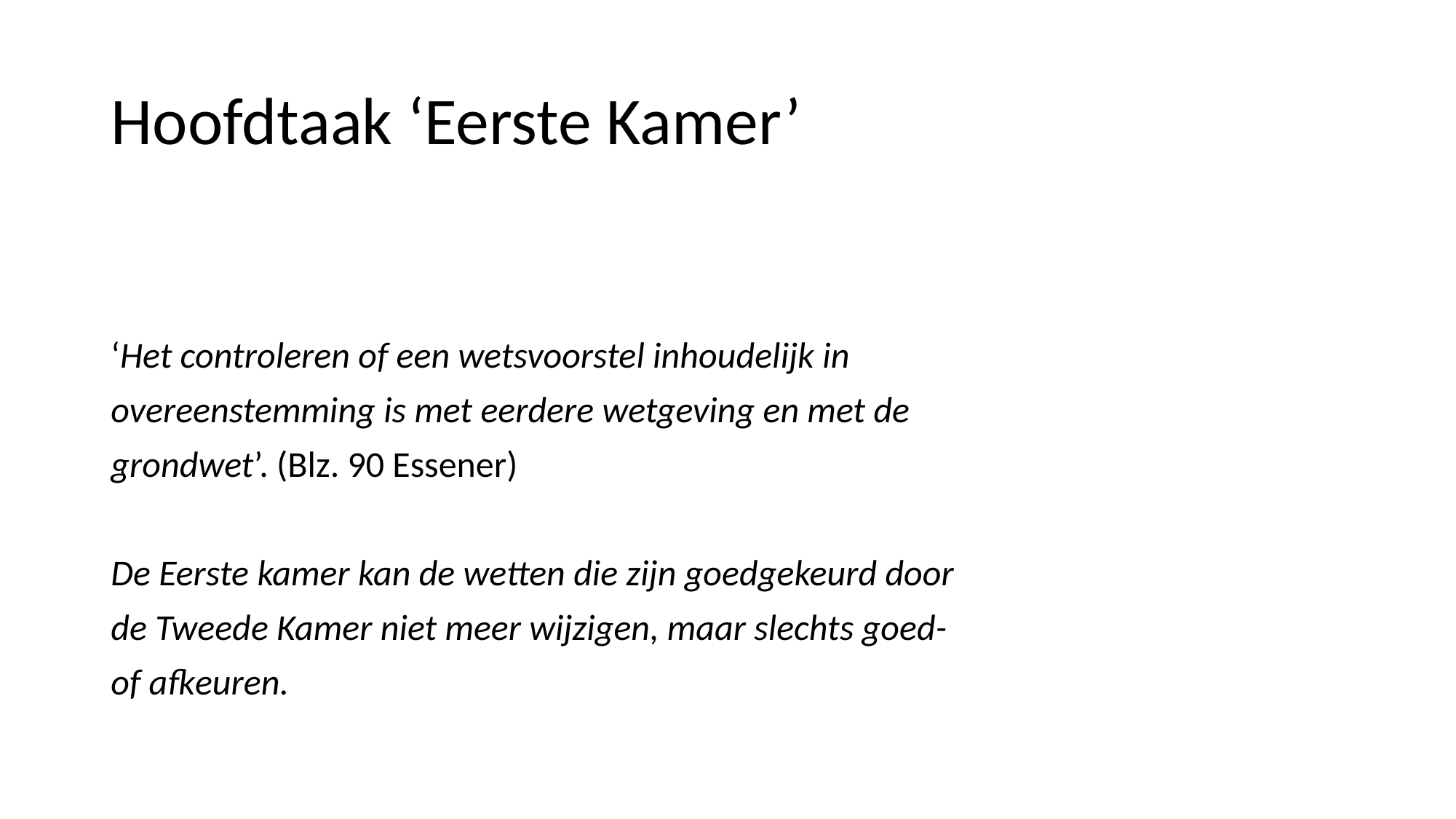

# Hoofdtaak ‘Eerste Kamer’

‘Het controleren of een wetsvoorstel inhoudelijk in
overeenstemming is met eerdere wetgeving en met de
grondwet’. (Blz. 90 Essener)

De Eerste kamer kan de wetten die zijn goedgekeurd door
de Tweede Kamer niet meer wijzigen, maar slechts goed-
of afkeuren.